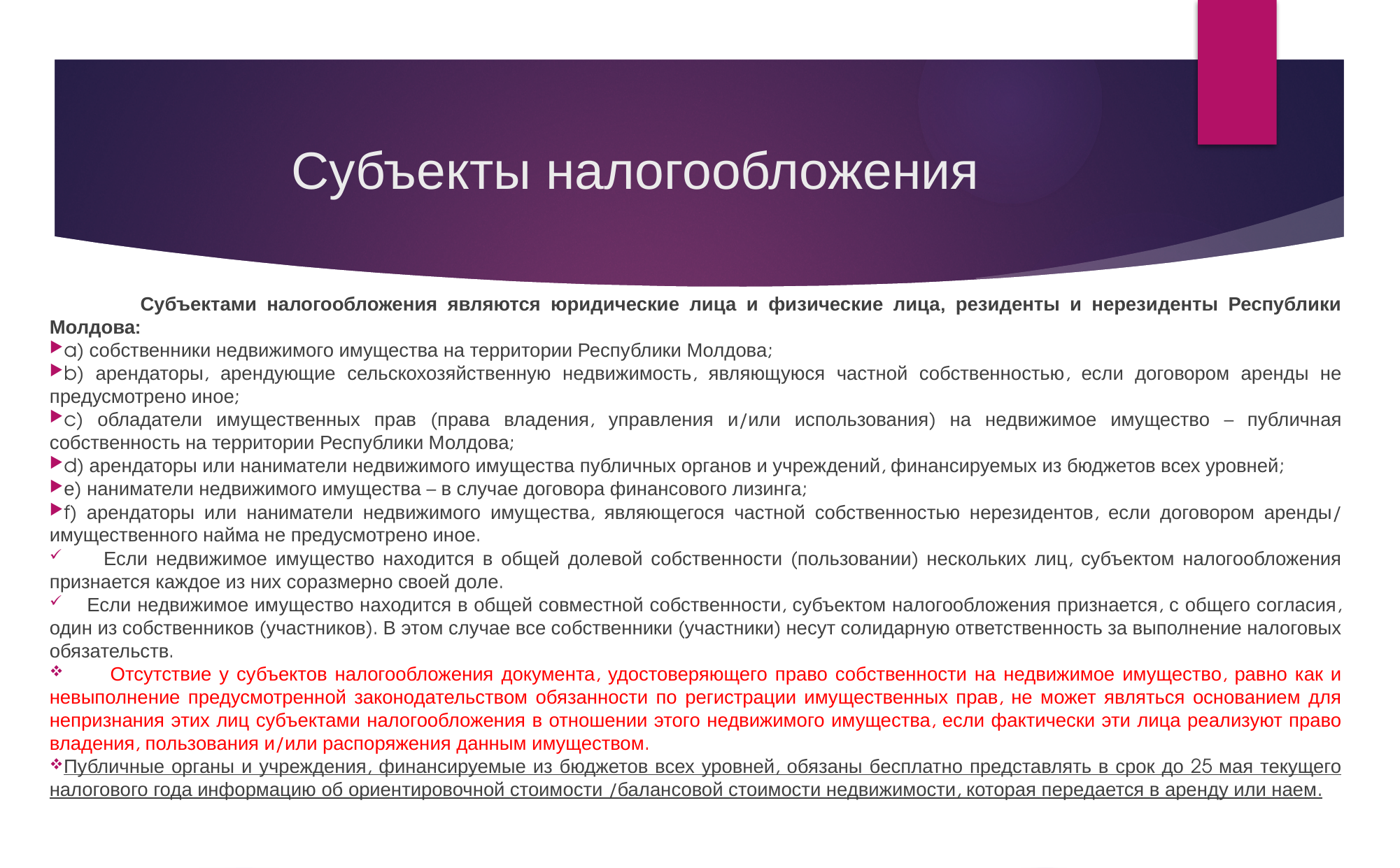

# Субъекты налогообложения
         Субъектами налогообложения являются юридические лица и физические лица, резиденты и нерезиденты Республики Молдова:
a) собственники недвижимого имущества на территории Республики Молдова;
b) арендаторы, арендующие сельскохозяйственную недвижимость, являющуюся частной собственностью, если договором аренды не предусмотрено иное;
c) обладатели имущественных прав (права владения, управления и/или использования) на недвижимое имущество – публичная собственность на территории Республики Молдова;
d) арендаторы или наниматели недвижимого имущества публичных органов и учреждений, финансируемых из бюджетов всех уровней;
е) наниматели недвижимого имущества – в случае договора финансового лизинга;
f) арендаторы или наниматели недвижимого имущества, являющегося частной собственностью нерезидентов, если договором аренды/ имущественного найма не предусмотрено иное.
     Если недвижимое имущество находится в общей долевой собственности (пользовании) нескольких лиц, субъектом налогообложения признается каждое из них соразмерно своей доле.
    Если недвижимое имущество находится в общей совместной собственности, субъектом налогообложения признается, с общего согласия, один из собственников (участников). В этом случае все собственники (участники) несут солидарную ответственность за выполнение налоговых обязательств.
      Отсутствие у субъектов налогообложения документа, удостоверяющего право собственности на недвижимое имущество, равно как и невыполнение предусмотренной законодательством обязанности по регистрации имущественных прав, не может являться основанием для непризнания этих лиц субъектами налогообложения в отношении этого недвижимого имущества, если фактически эти лица реализуют право владения, пользования и/или распоряжения данным имуществом.
Публичные органы и учреждения, финансируемые из бюджетов всех уровней, обязаны бесплатно представлять в срок до 25 мая текущего налогового года информацию об ориентировочной стоимости /балансовой стоимости недвижимости, которая передается в аренду или наем.